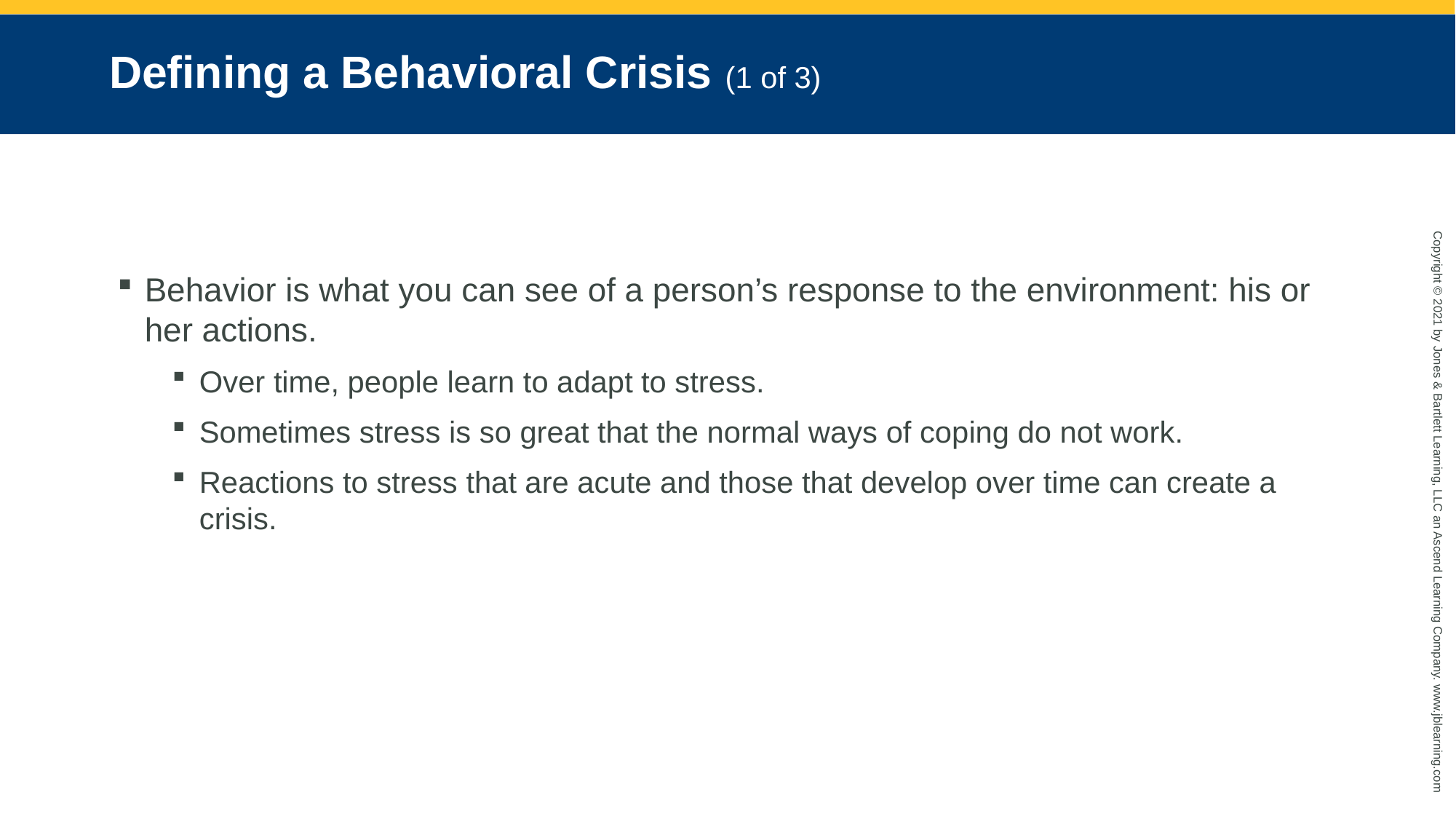

# Defining a Behavioral Crisis (1 of 3)
Behavior is what you can see of a person’s response to the environment: his or her actions.
Over time, people learn to adapt to stress.
Sometimes stress is so great that the normal ways of coping do not work.
Reactions to stress that are acute and those that develop over time can create a crisis.